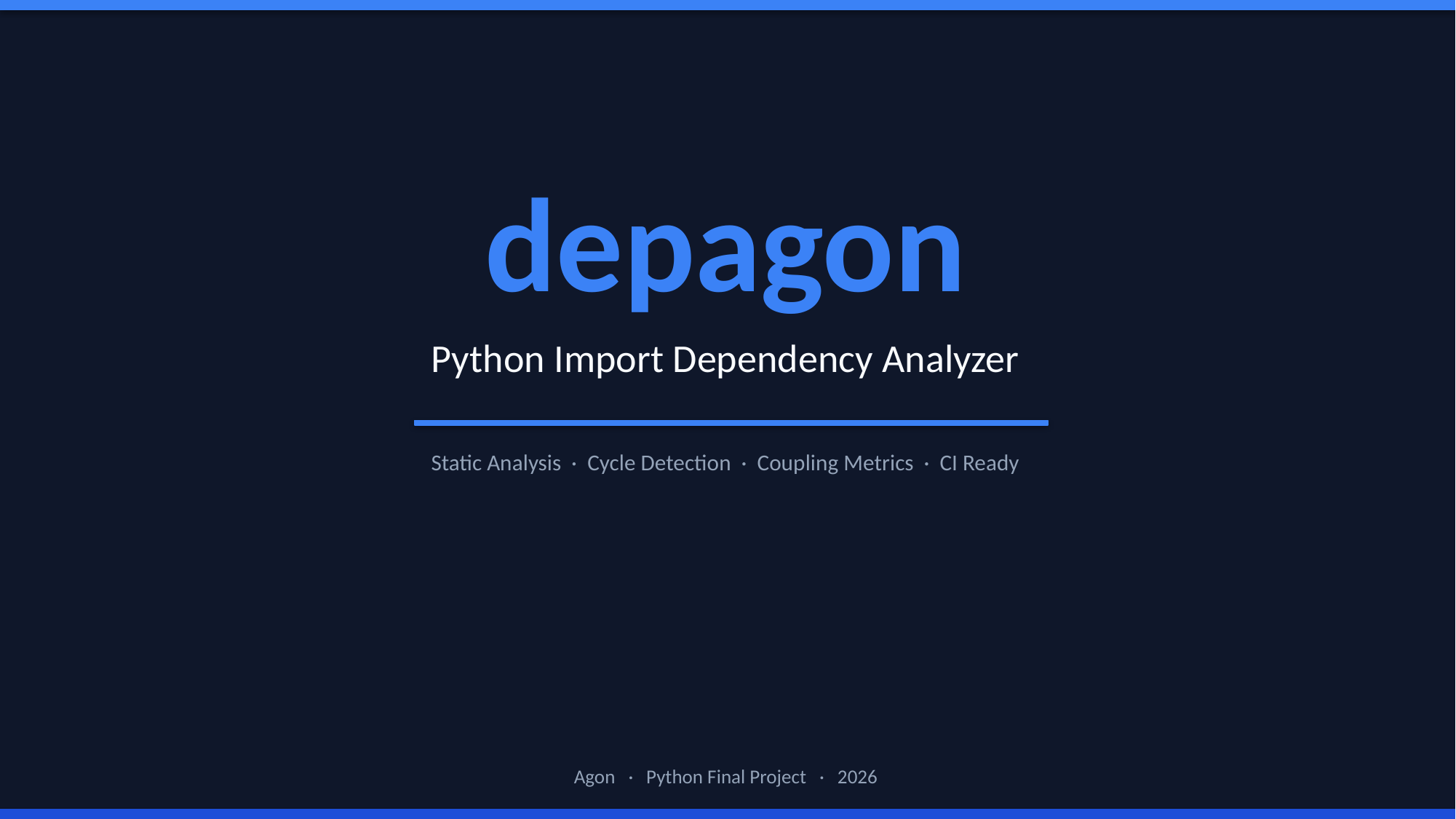

depagon
Python Import Dependency Analyzer

Static Analysis  ·  Cycle Detection  ·  Coupling Metrics  ·  CI Ready
Agon   ·   Python Final Project   ·   2026